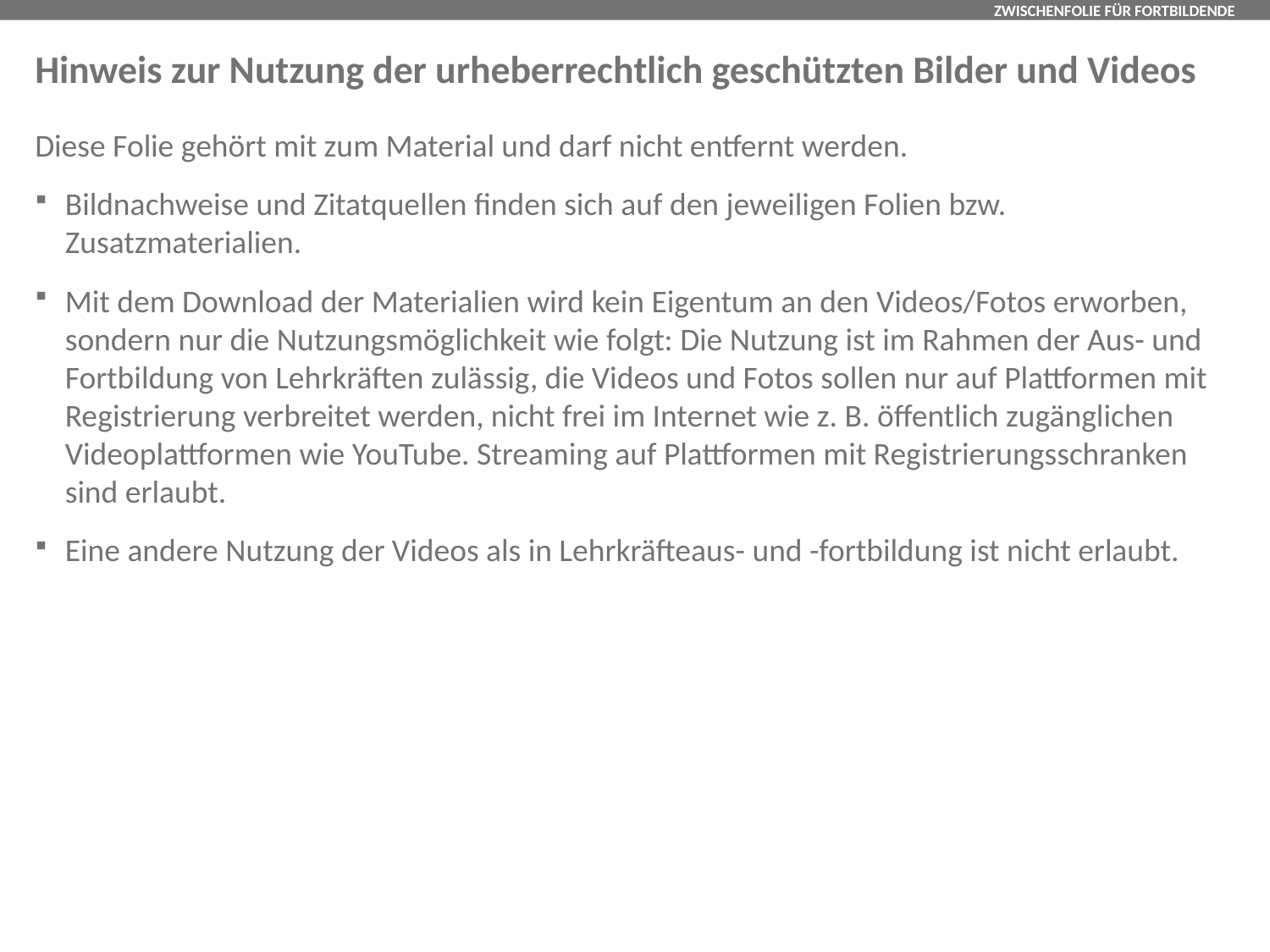

# Hinweis zur Nutzung der urheberrechtlich geschützten Bilder und Videos
Diese Folie gehört mit zum Material und darf nicht entfernt werden.
Bildnachweise und Zitatquellen finden sich auf den jeweiligen Folien bzw. Zusatzmaterialien.
Mit dem Download der Materialien wird kein Eigentum an den Videos/Fotos erworben, sondern nur die Nutzungsmöglichkeit wie folgt: Die Nutzung ist im Rahmen der Aus- und Fortbildung von Lehrkräften zulässig, die Videos und Fotos sollen nur auf Plattformen mit Registrierung verbreitet werden, nicht frei im Internet wie z. B. öffentlich zugänglichen Videoplattformen wie YouTube. Streaming auf Plattformen mit Registrierungsschranken sind erlaubt.
Eine andere Nutzung der Videos als in Lehrkräfteaus- und -fortbildung ist nicht erlaubt.